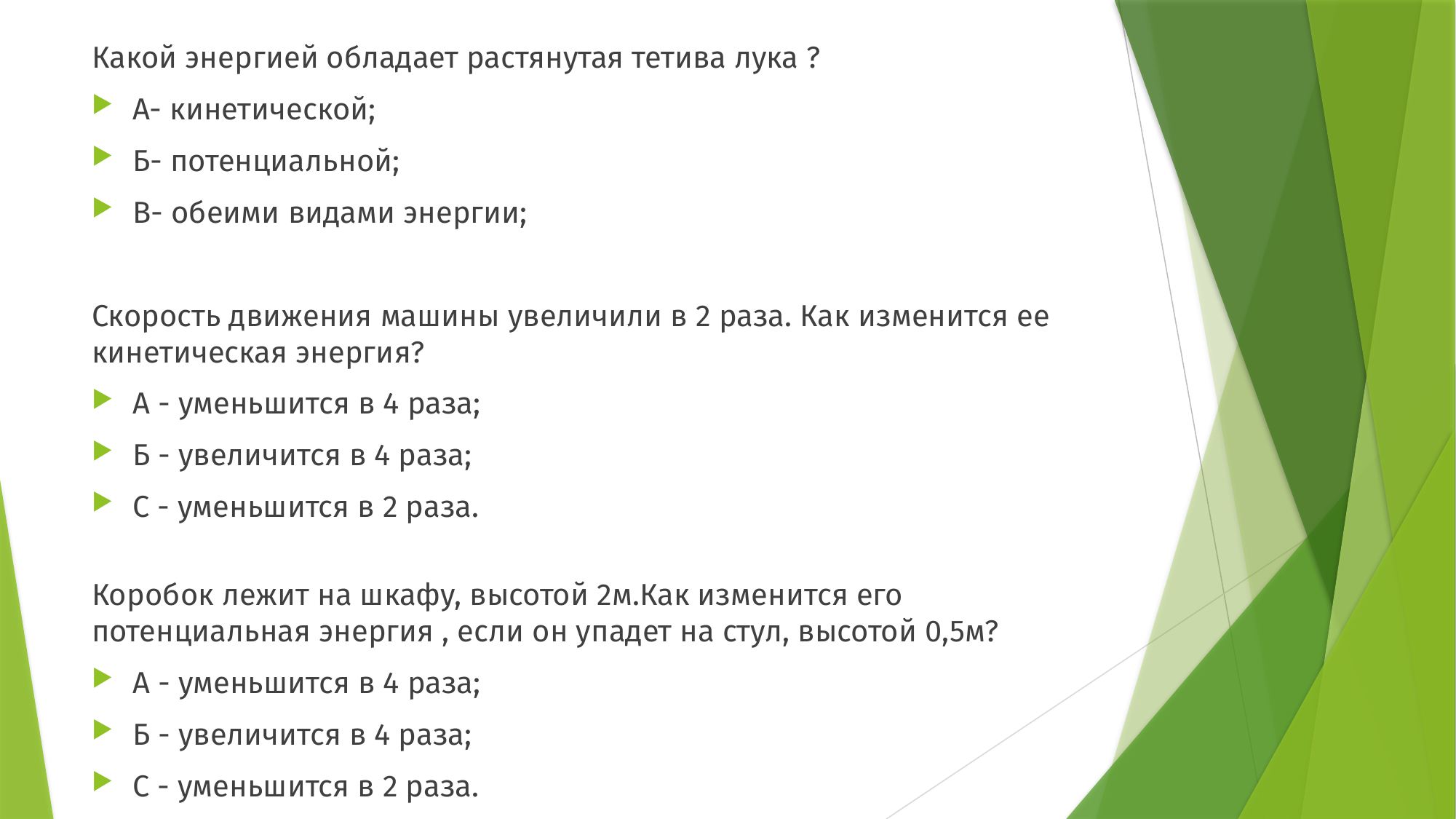

Какой энергией обладает растянутая тетива лука ?
А- кинетической;
Б- потенциальной;
В- обеими видами энергии;

Скорость движения машины увеличили в 2 раза. Как изменится ее кинетическая энергия?
А - уменьшится в 4 раза;
Б - увеличится в 4 раза;
С - уменьшится в 2 раза.
Коробок лежит на шкафу, высотой 2м.Как изменится его потенциальная энергия , если он упадет на стул, высотой 0,5м?
А - уменьшится в 4 раза;
Б - увеличится в 4 раза;
С - уменьшится в 2 раза.